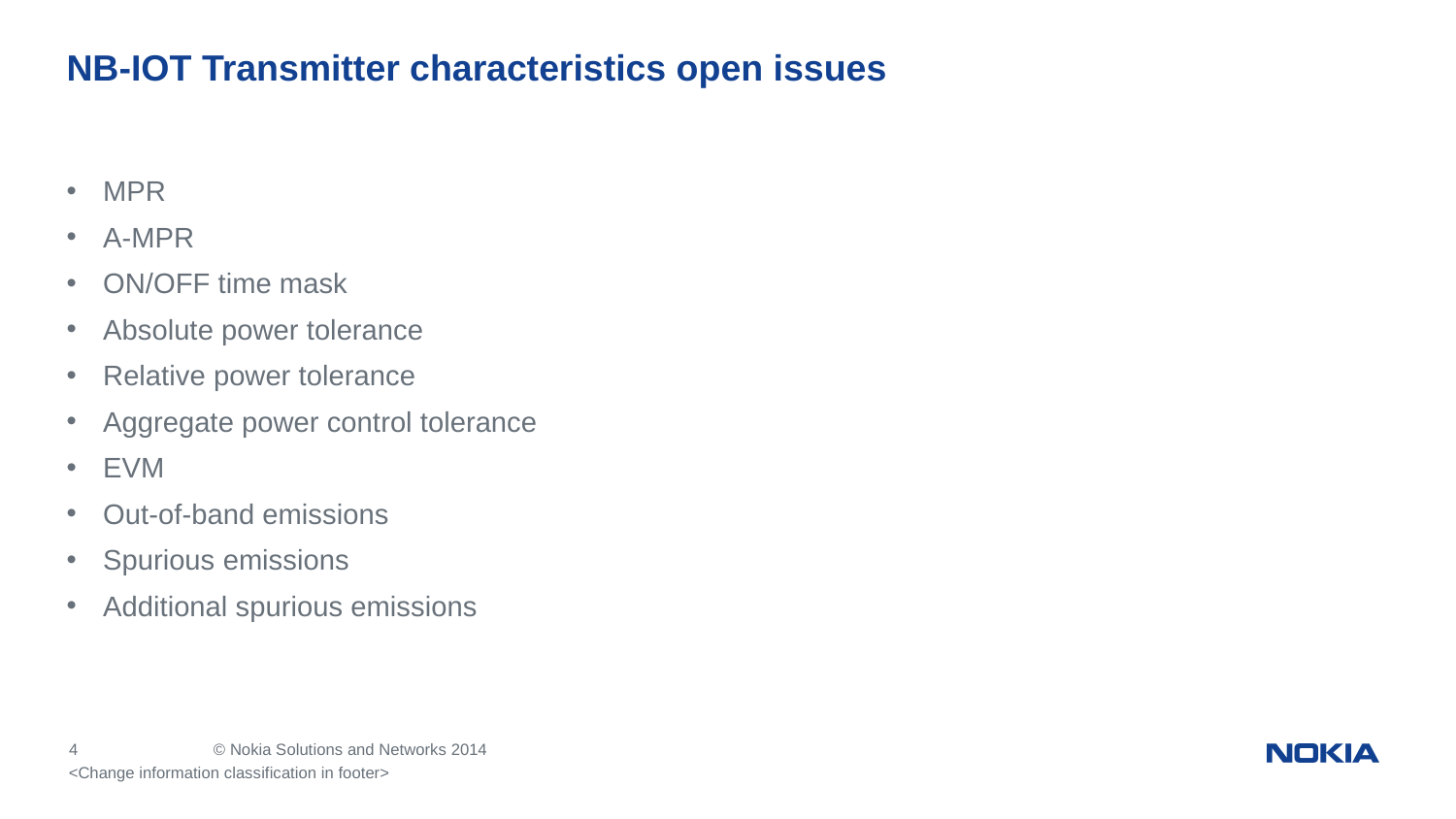

# NB-IOT Transmitter characteristics open issues
MPR
A-MPR
ON/OFF time mask
Absolute power tolerance
Relative power tolerance
Aggregate power control tolerance
EVM
Out-of-band emissions
Spurious emissions
Additional spurious emissions

<Change information classification in footer>